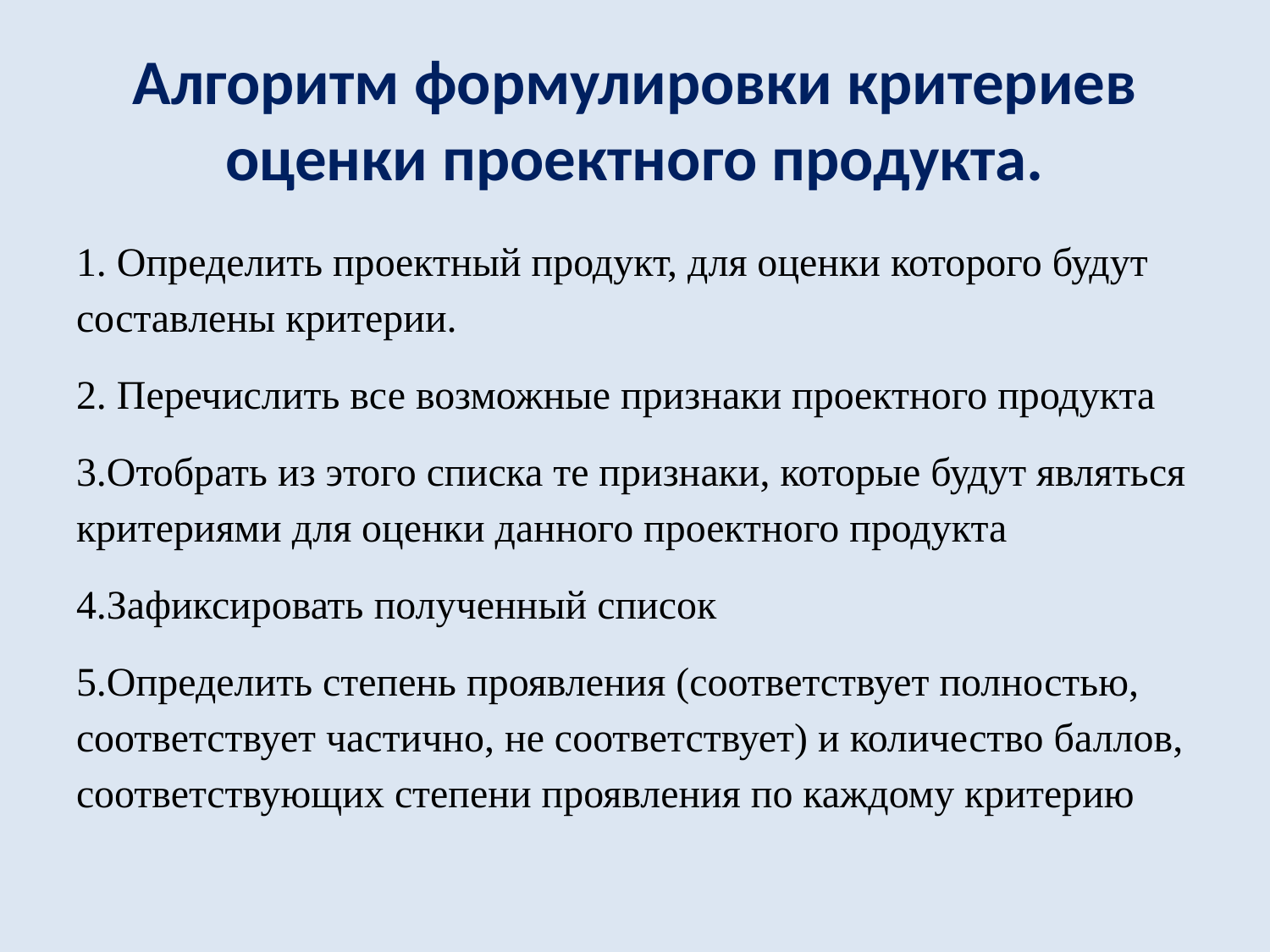

# Алгоритм формулировки критериев оценки проектного продукта.
1. Определить проектный продукт, для оценки которого будут составлены критерии.
2. Перечислить все возможные признаки проектного продукта
3.Отобрать из этого списка те признаки, которые будут являться критериями для оценки данного проектного продукта
4.Зафиксировать полученный список
5.Определить степень проявления (соответствует полностью, соответствует частично, не соответствует) и количество баллов, соответствующих степени проявления по каждому критерию